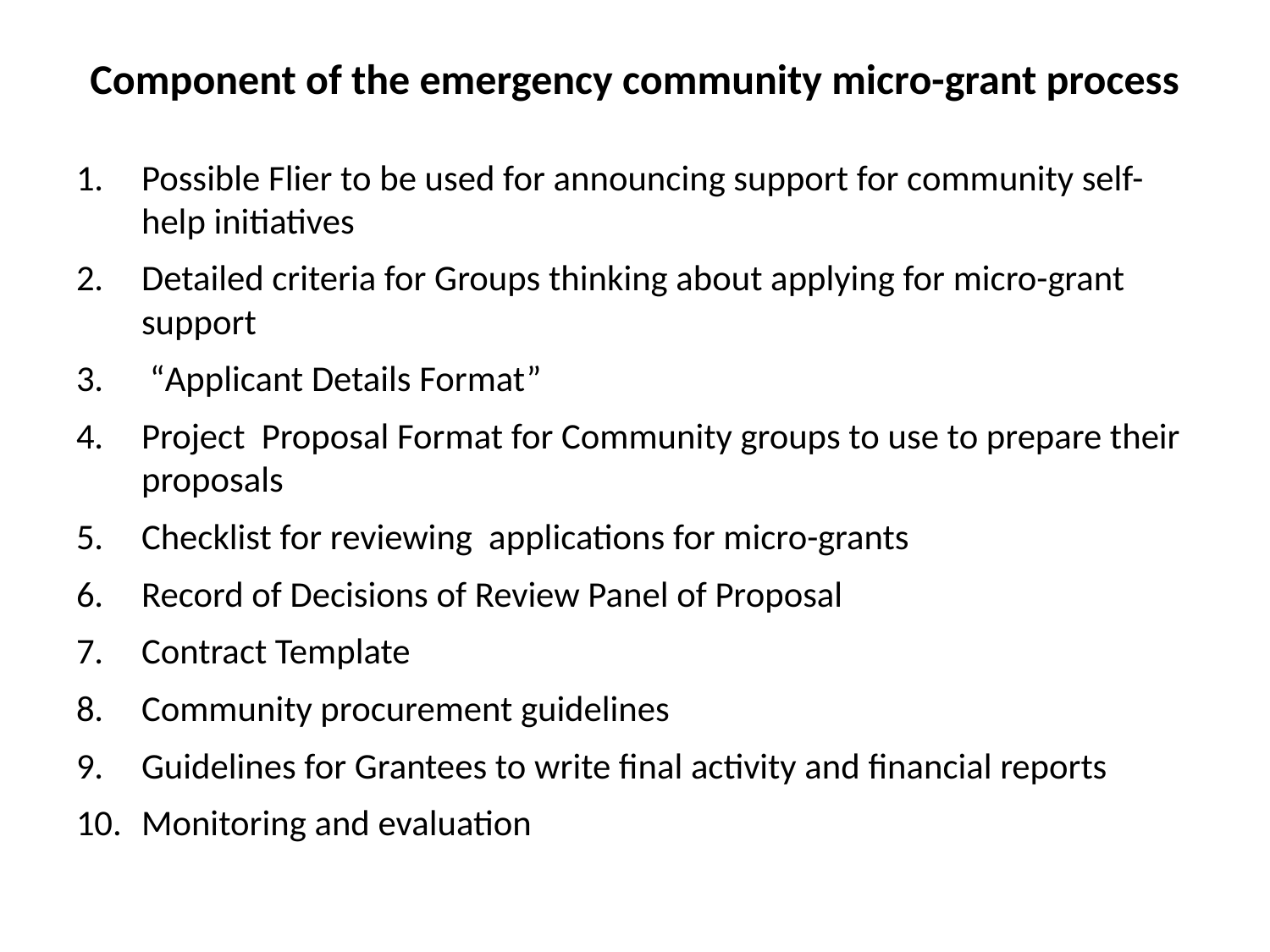

# Component of the emergency community micro-grant process
Possible Flier to be used for announcing support for community self-help initiatives
Detailed criteria for Groups thinking about applying for micro-grant support
 “Applicant Details Format”
Project  Proposal Format for Community groups to use to prepare their proposals
Checklist for reviewing  applications for micro-grants
Record of Decisions of Review Panel of Proposal
Contract Template
Community procurement guidelines
Guidelines for Grantees to write final activity and financial reports
Monitoring and evaluation